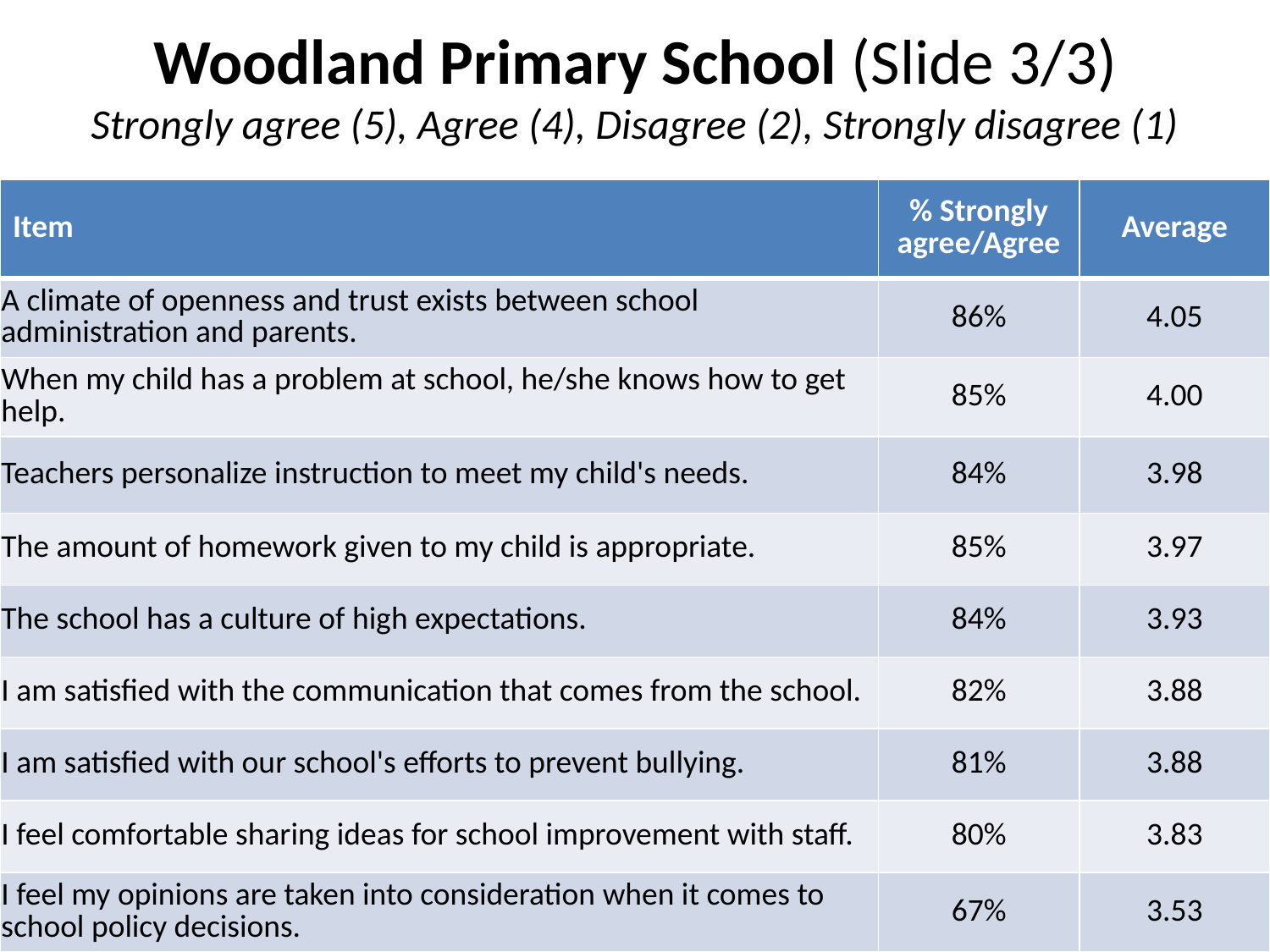

# Woodland Primary School (Slide 3/3) Strongly agree (5), Agree (4), Disagree (2), Strongly disagree (1)
| Item | % Strongly agree/Agree | Average |
| --- | --- | --- |
| A climate of openness and trust exists between school administration and parents. | 86% | 4.05 |
| When my child has a problem at school, he/she knows how to get help. | 85% | 4.00 |
| Teachers personalize instruction to meet my child's needs. | 84% | 3.98 |
| The amount of homework given to my child is appropriate. | 85% | 3.97 |
| The school has a culture of high expectations. | 84% | 3.93 |
| I am satisfied with the communication that comes from the school. | 82% | 3.88 |
| I am satisfied with our school's efforts to prevent bullying. | 81% | 3.88 |
| I feel comfortable sharing ideas for school improvement with staff. | 80% | 3.83 |
| I feel my opinions are taken into consideration when it comes to school policy decisions. | 67% | 3.53 |